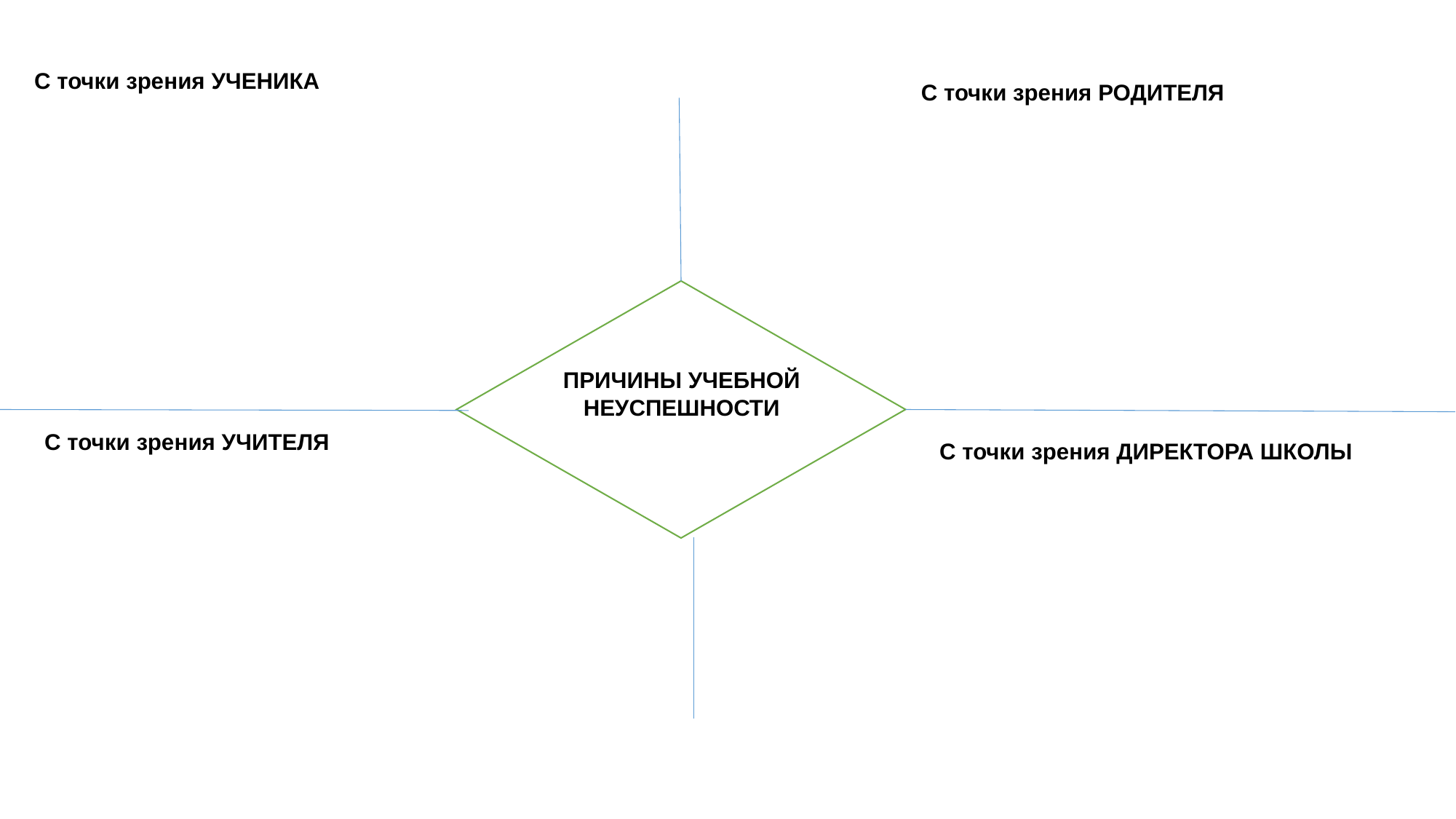

С точки зрения УЧЕНИКА
С точки зрения РОДИТЕЛЯ

ПРИЧИНЫ УЧЕБНОЙ НЕУСПЕШНОСТИ
С точки зрения УЧИТЕЛЯ
С точки зрения ДИРЕКТОРА ШКОЛЫ